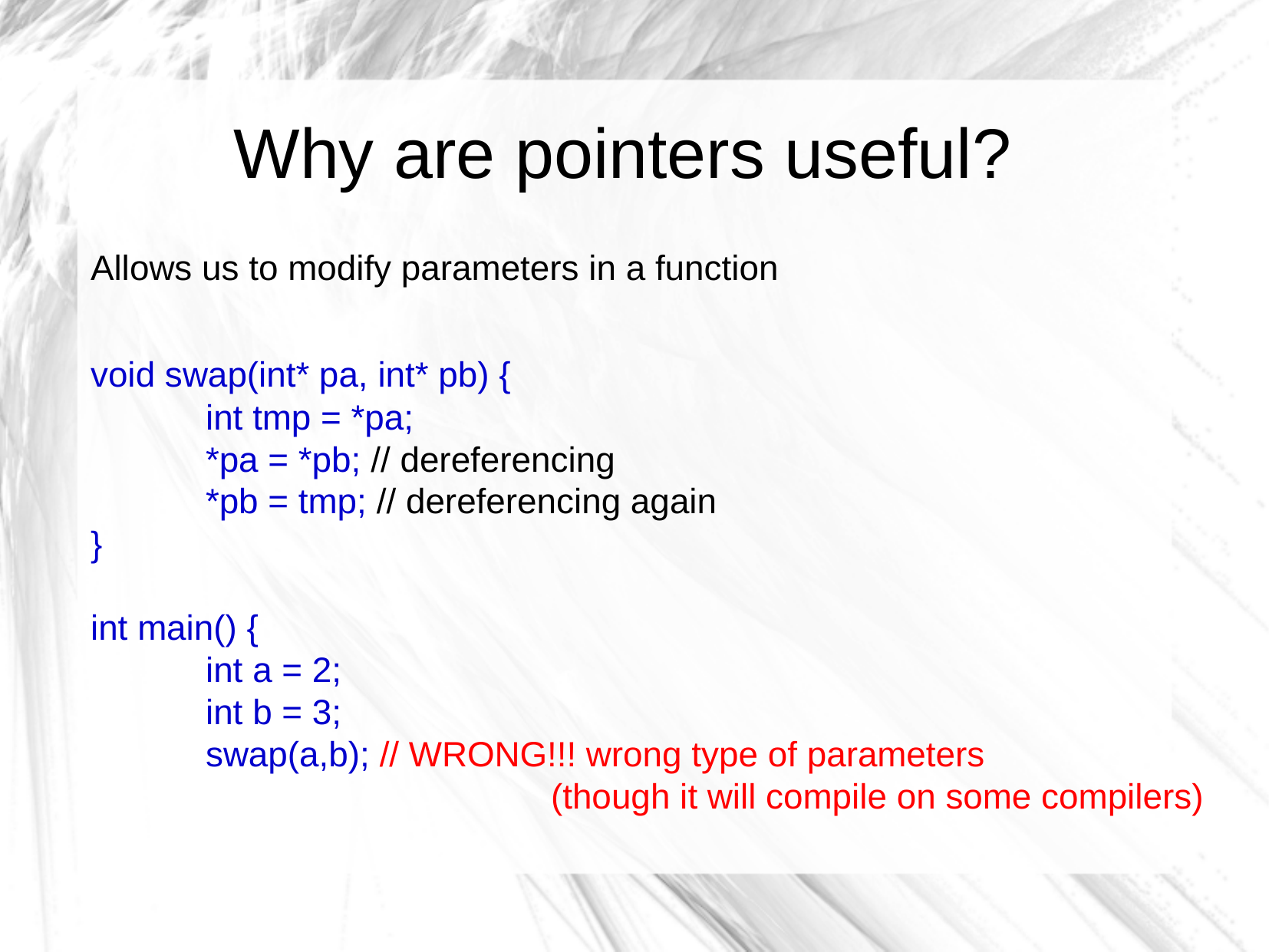

Why are pointers useful?
Allows us to modify parameters in a function
void swap(int* pa, int* pb) {
	int tmp = *pa;
	*pa = *pb; // dereferencing
	*pb = tmp; // dereferencing again
}
int main() {
	int a = 2;
	int b = 3;
	swap(a,b); // WRONG!!! wrong type of parameters
				(though it will compile on some compilers)